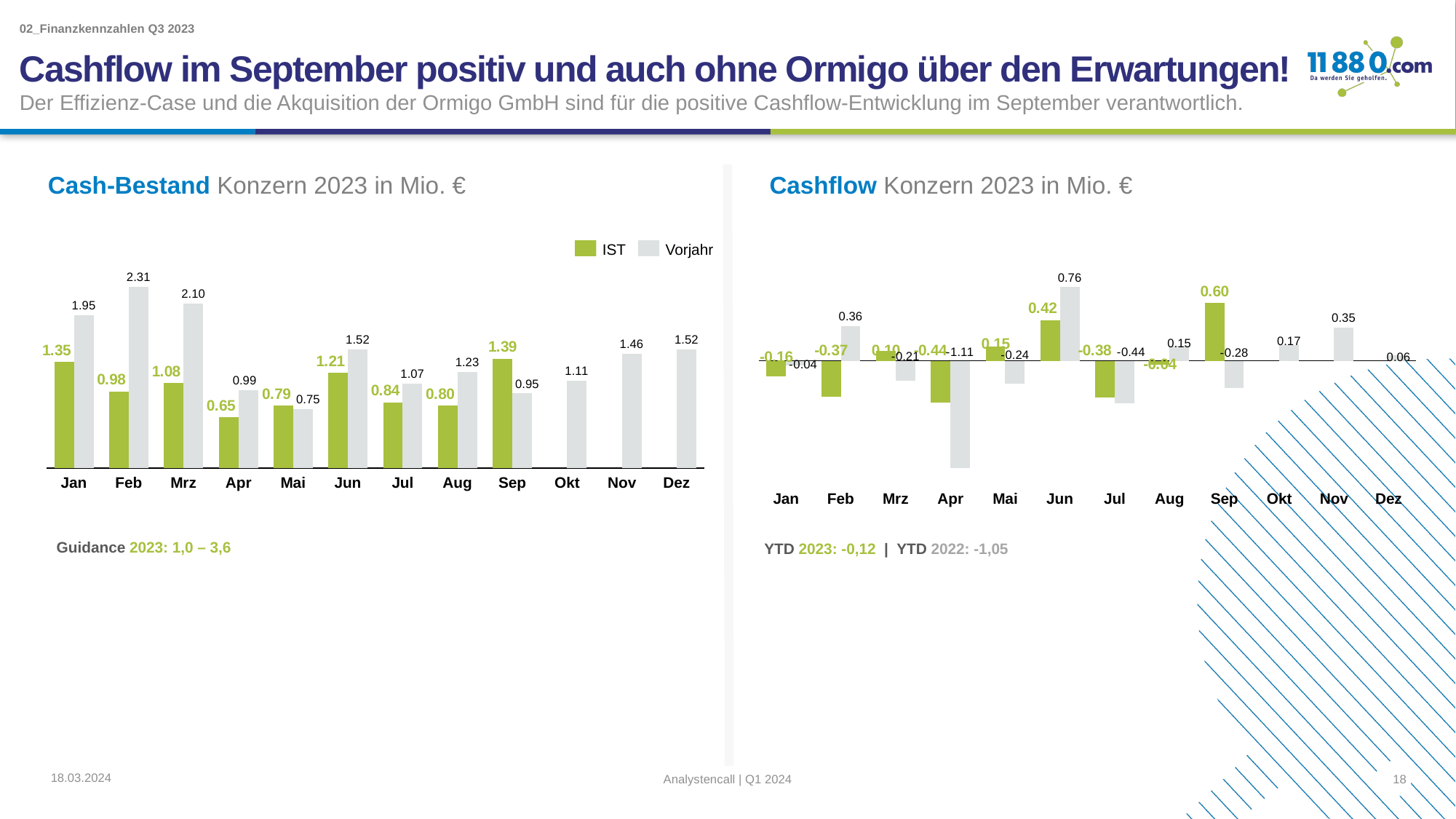

02_Finanzkennzahlen Q3 2023
Cashflow im September positiv und auch ohne Ormigo über den Erwartungen!
Der Effizienz-Case und die Akquisition der Ormigo GmbH sind für die positive Cashflow-Entwicklung im September verantwortlich.
Cash-Bestand Konzern 2023 in Mio. €
Cashflow Konzern 2023 in Mio. €
IST
Vorjahr

### Chart

| Category |  |  |
|---|---|---|

### Chart

| Category |  |  |
|---|---|---|
Jan
Feb
Mrz
Apr
Mai
Jun
Jul
Aug
Sep
Okt
Nov
Dez
Jan
Feb
Mrz
Apr
Mai
Jun
Jul
Aug
Sep
Okt
Nov
Dez
Guidance 2023: 1,0 – 3,6
YTD 2023: -0,12  |  YTD 2022: -1,05